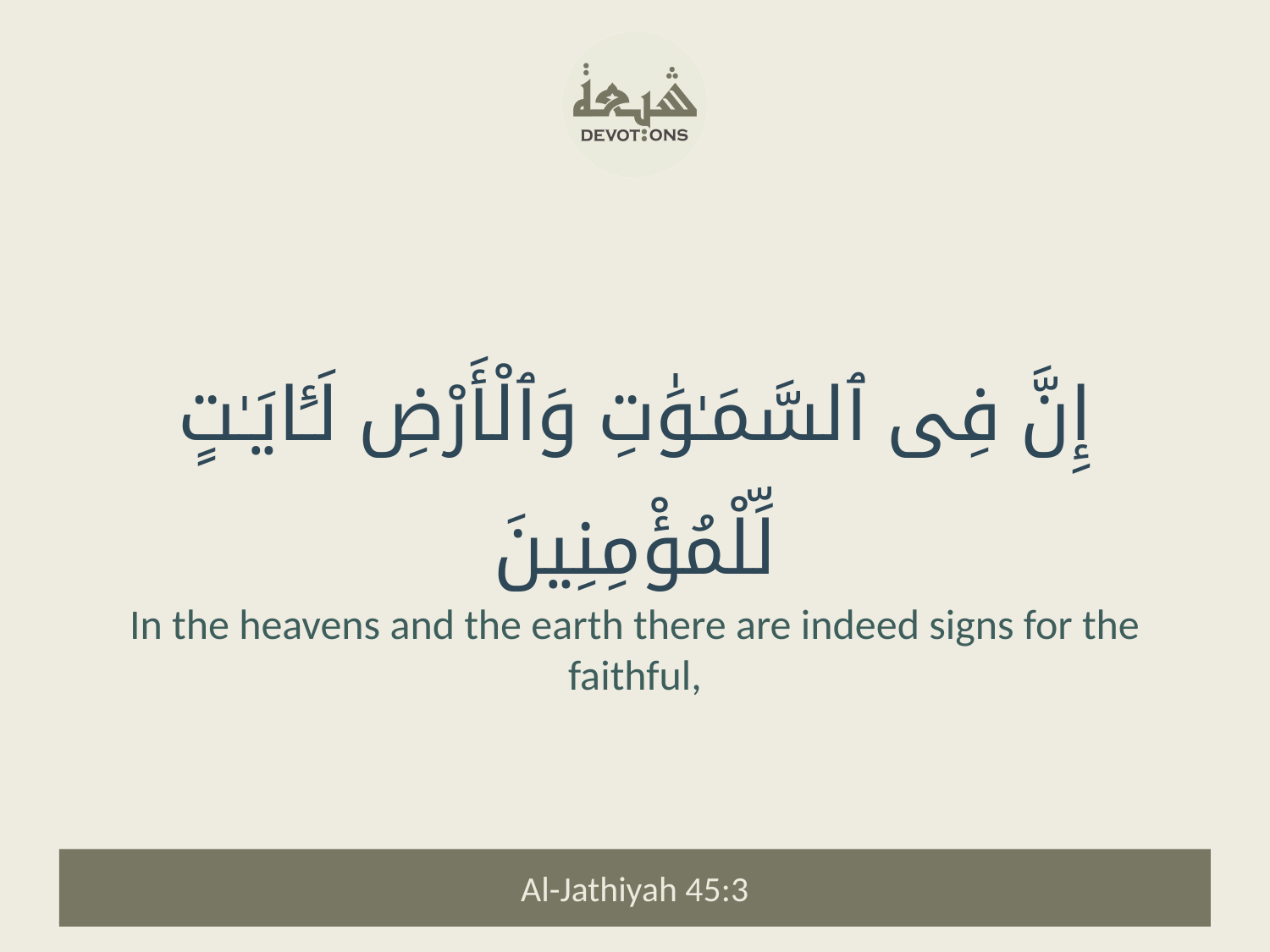

إِنَّ فِى ٱلسَّمَـٰوَٰتِ وَٱلْأَرْضِ لَـَٔايَـٰتٍ لِّلْمُؤْمِنِينَ
In the heavens and the earth there are indeed signs for the faithful,
Al-Jathiyah 45:3